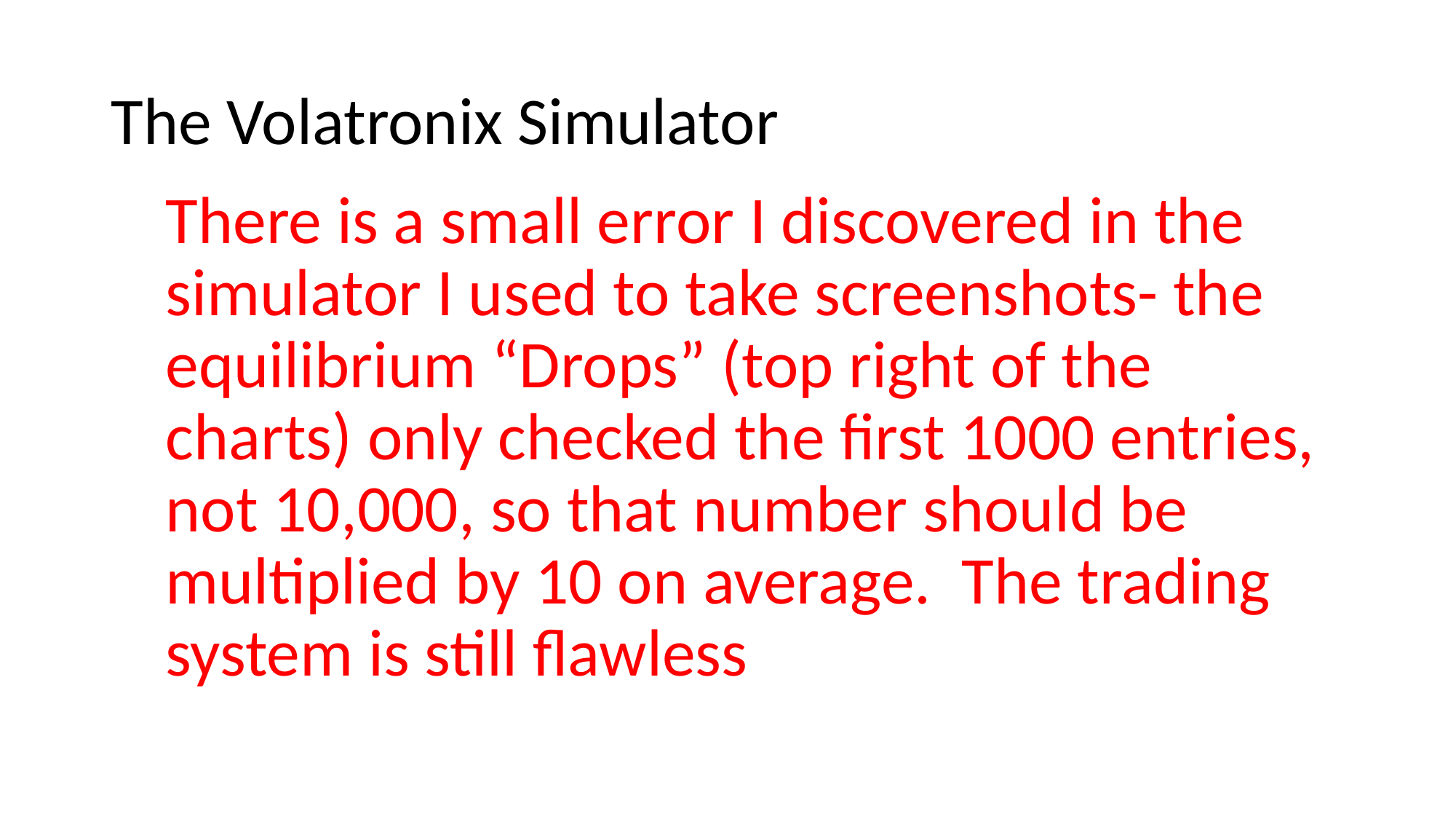

# The Volatronix Simulator
There is a small error I discovered in the simulator I used to take screenshots- the equilibrium “Drops” (top right of the charts) only checked the first 1000 entries, not 10,000, so that number should be multiplied by 10 on average.  The trading system is still flawless